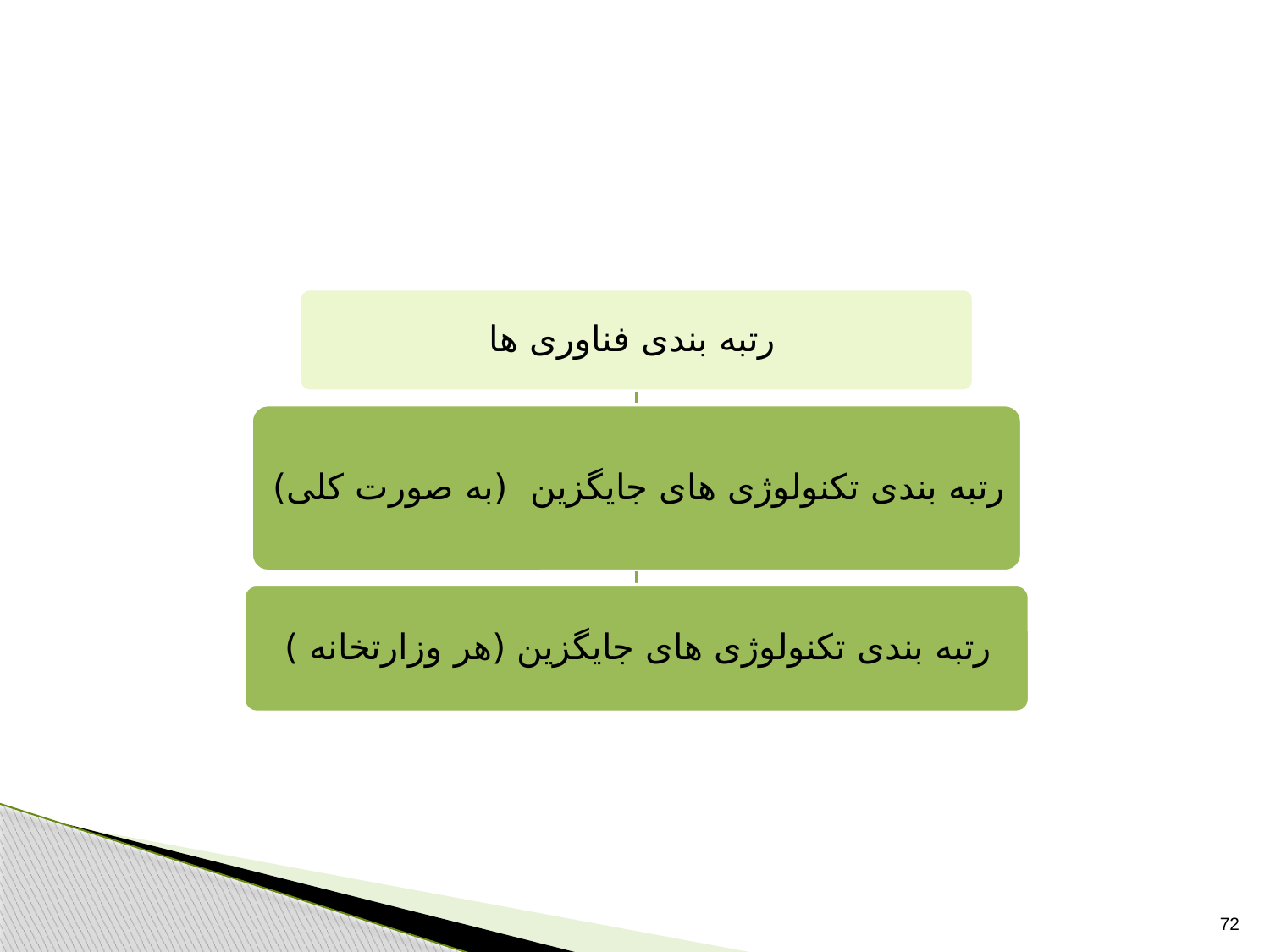

رتبه بندی فناوری ها
رتبه بندی تکنولوژی های جایگزین  (به صورت کلی)
رتبه بندی تکنولوژی های جایگزین (هر وزارتخانه )
72